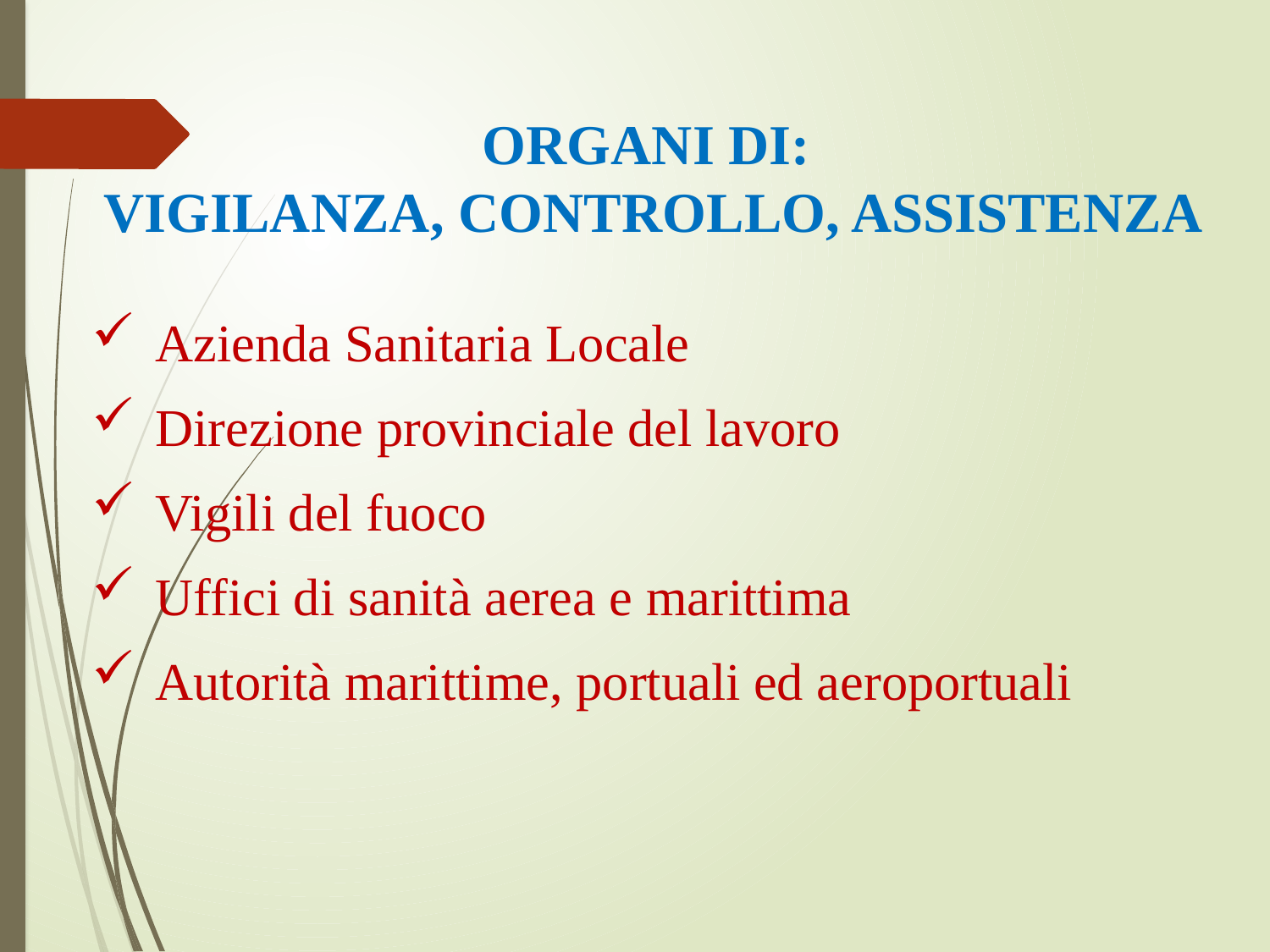

ORGANI DI:
VIGILANZA, CONTROLLO, ASSISTENZA
Azienda Sanitaria Locale
Direzione provinciale del lavoro
Vigili del fuoco
Uffici di sanità aerea e marittima
Autorità marittime, portuali ed aeroportuali